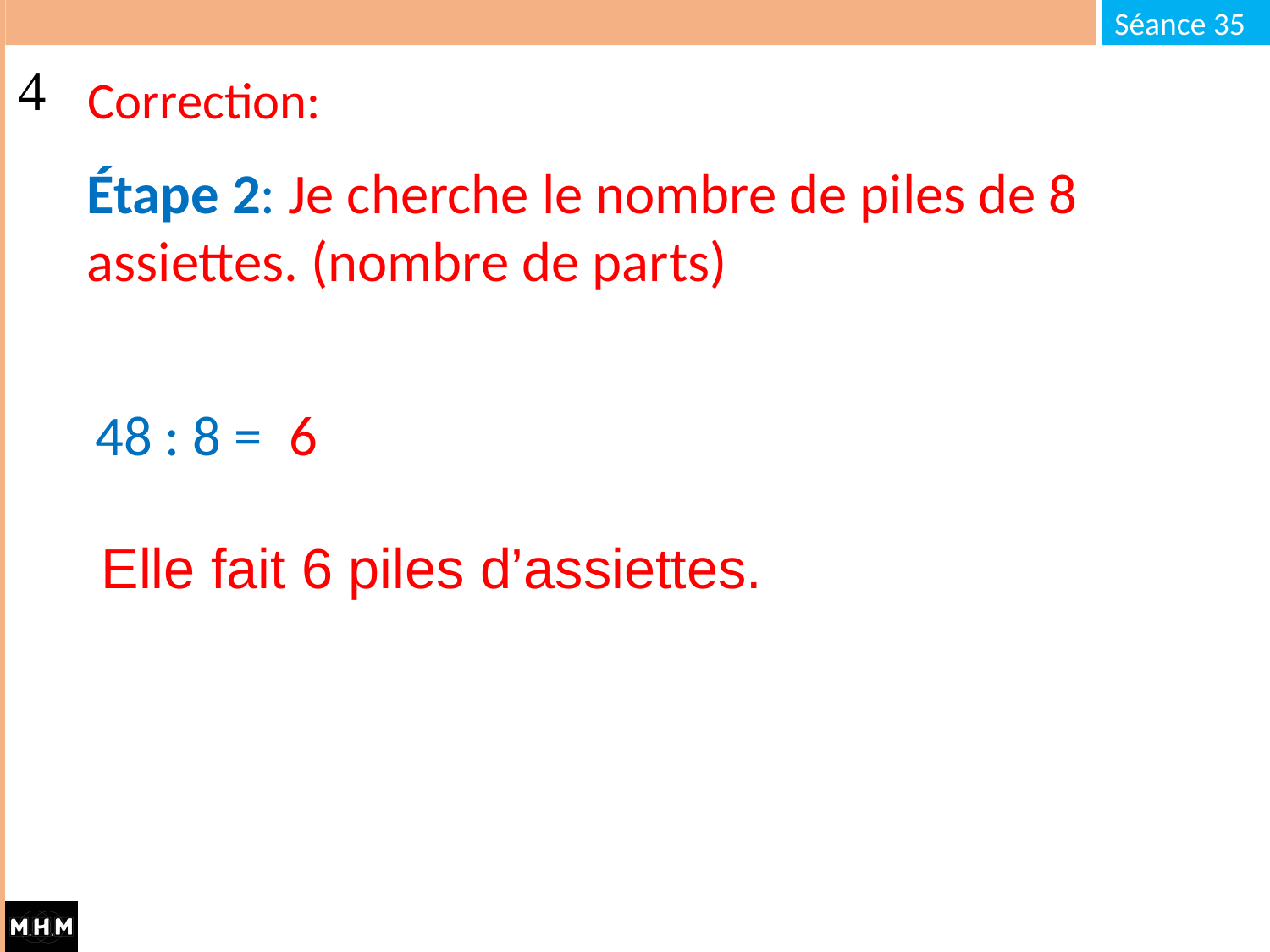

# Correction:
Étape 2: Je cherche le nombre de piles de 8 assiettes. (nombre de parts)
6
48 : 8 =
Elle fait 6 piles d’assiettes.